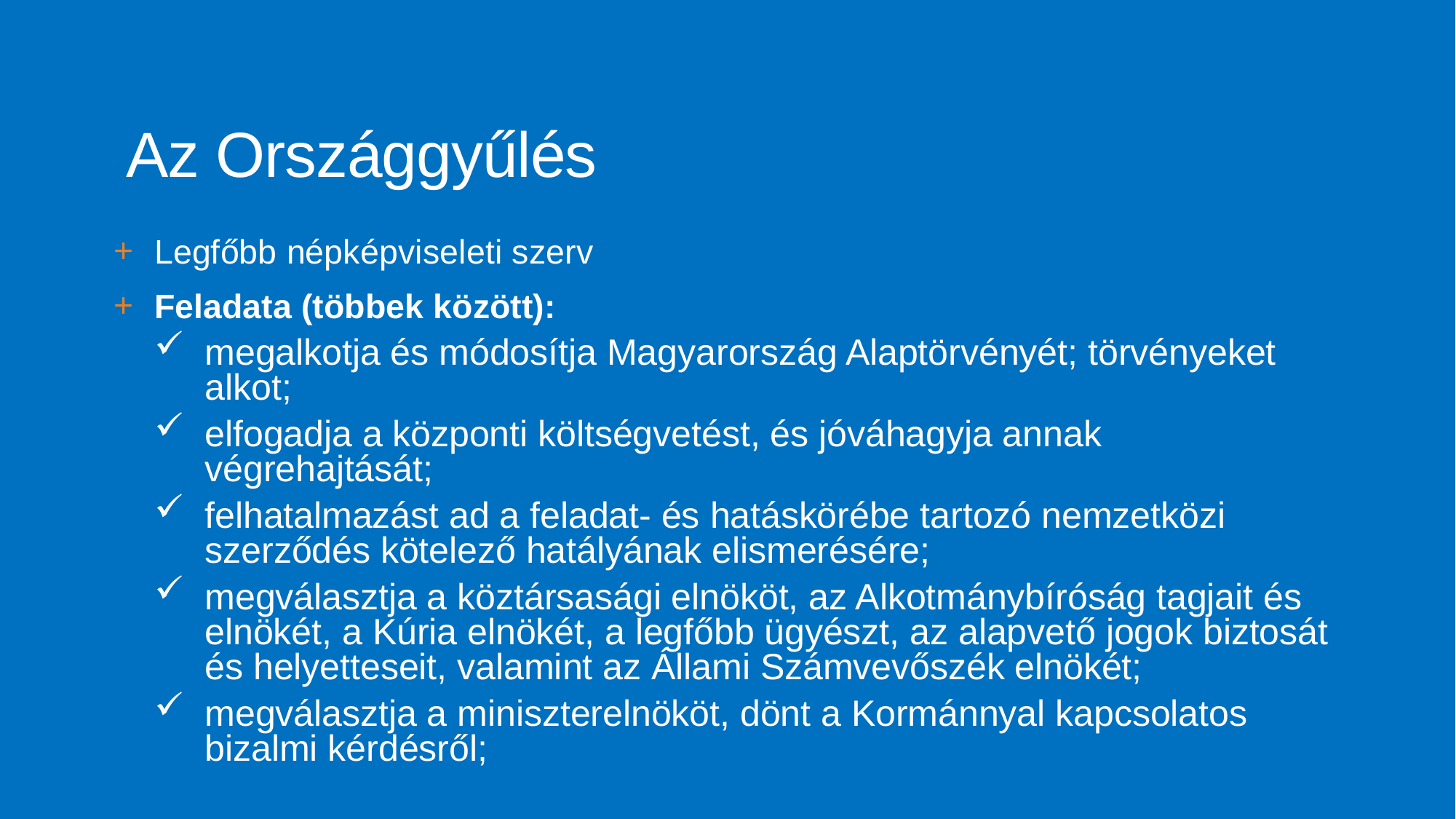

# Az Országgyűlés
Legfőbb népképviseleti szerv
Feladata (többek között):
megalkotja és módosítja Magyarország Alaptörvényét; törvényeket alkot;
elfogadja a központi költségvetést, és jóváhagyja annak végrehajtását;
felhatalmazást ad a feladat- és hatáskörébe tartozó nemzetközi szerződés kötelező hatályának elismerésére;
megválasztja a köztársasági elnököt, az Alkotmánybíróság tagjait és elnökét, a Kúria elnökét, a legfőbb ügyészt, az alapvető jogok biztosát és helyetteseit, valamint az Állami Számvevőszék elnökét;
megválasztja a miniszterelnököt, dönt a Kormánnyal kapcsolatos bizalmi kérdésről;